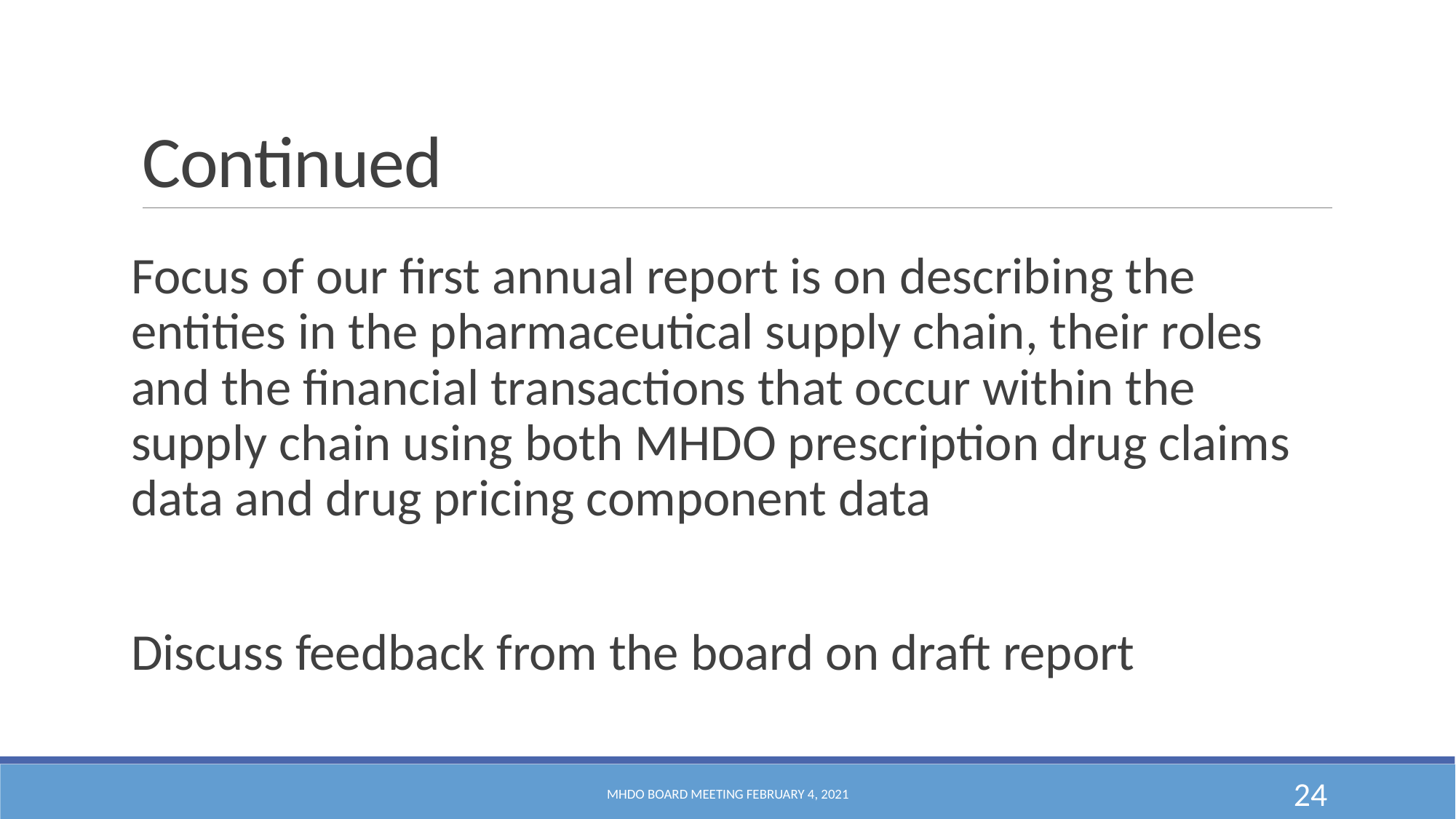

# Continued
Focus of our first annual report is on describing the entities in the pharmaceutical supply chain, their roles and the financial transactions that occur within the supply chain using both MHDO prescription drug claims data and drug pricing component data

Discuss feedback from the board on draft report

MHDO Board Meeting February 4, 2021
24